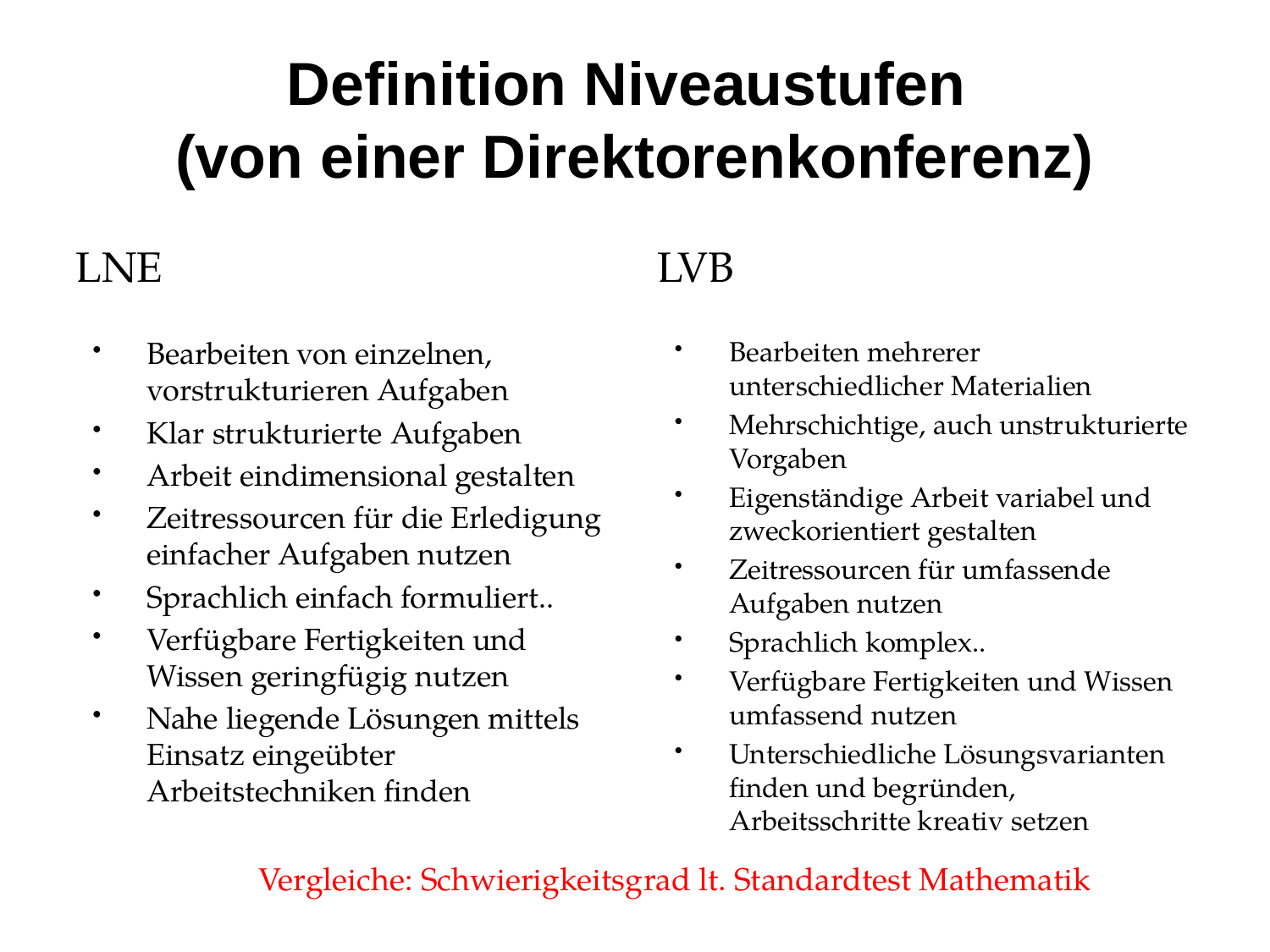

# Definition Niveaustufen (von einer Direktorenkonferenz)
LnE
LvB
Bearbeiten von einzelnen, vorstrukturieren Aufgaben
Klar strukturierte Aufgaben
Arbeit eindimensional gestalten
Zeitressourcen für die Erledigung einfacher Aufgaben nutzen
Sprachlich einfach formuliert..
Verfügbare Fertigkeiten und Wissen geringfügig nutzen
Nahe liegende Lösungen mittels Einsatz eingeübter Arbeitstechniken finden
Bearbeiten mehrerer unterschiedlicher Materialien
Mehrschichtige, auch unstrukturierte Vorgaben
Eigenständige Arbeit variabel und zweckorientiert gestalten
Zeitressourcen für umfassende Aufgaben nutzen
Sprachlich komplex..
Verfügbare Fertigkeiten und Wissen umfassend nutzen
Unterschiedliche Lösungsvarianten finden und begründen, Arbeitsschritte kreativ setzen
Vergleiche: Schwierigkeitsgrad lt. Standardtest Mathematik